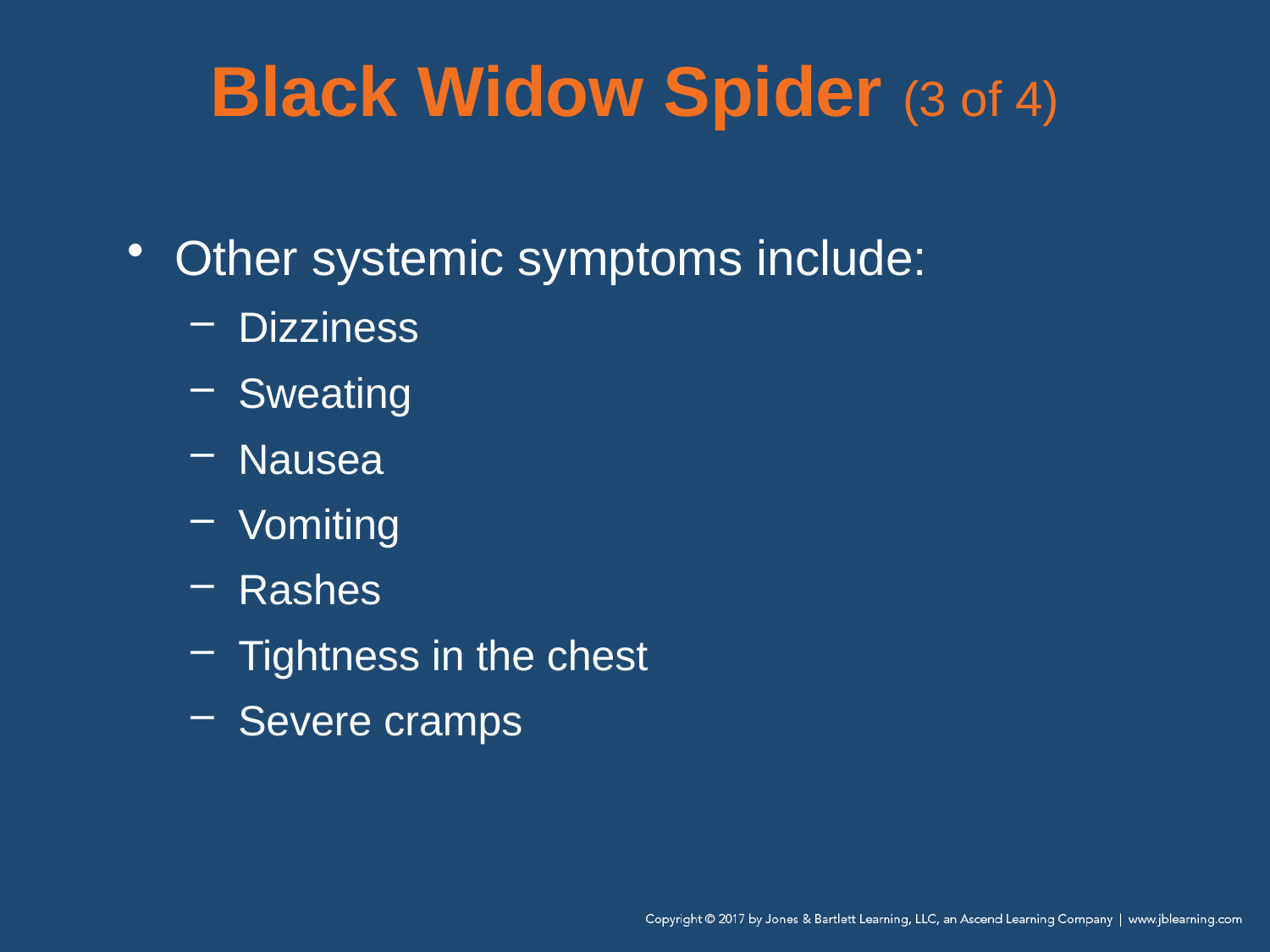

# Black Widow Spider (3 of 4)
Other systemic symptoms include:
Dizziness
Sweating
Nausea
Vomiting
Rashes
Tightness in the chest
Severe cramps